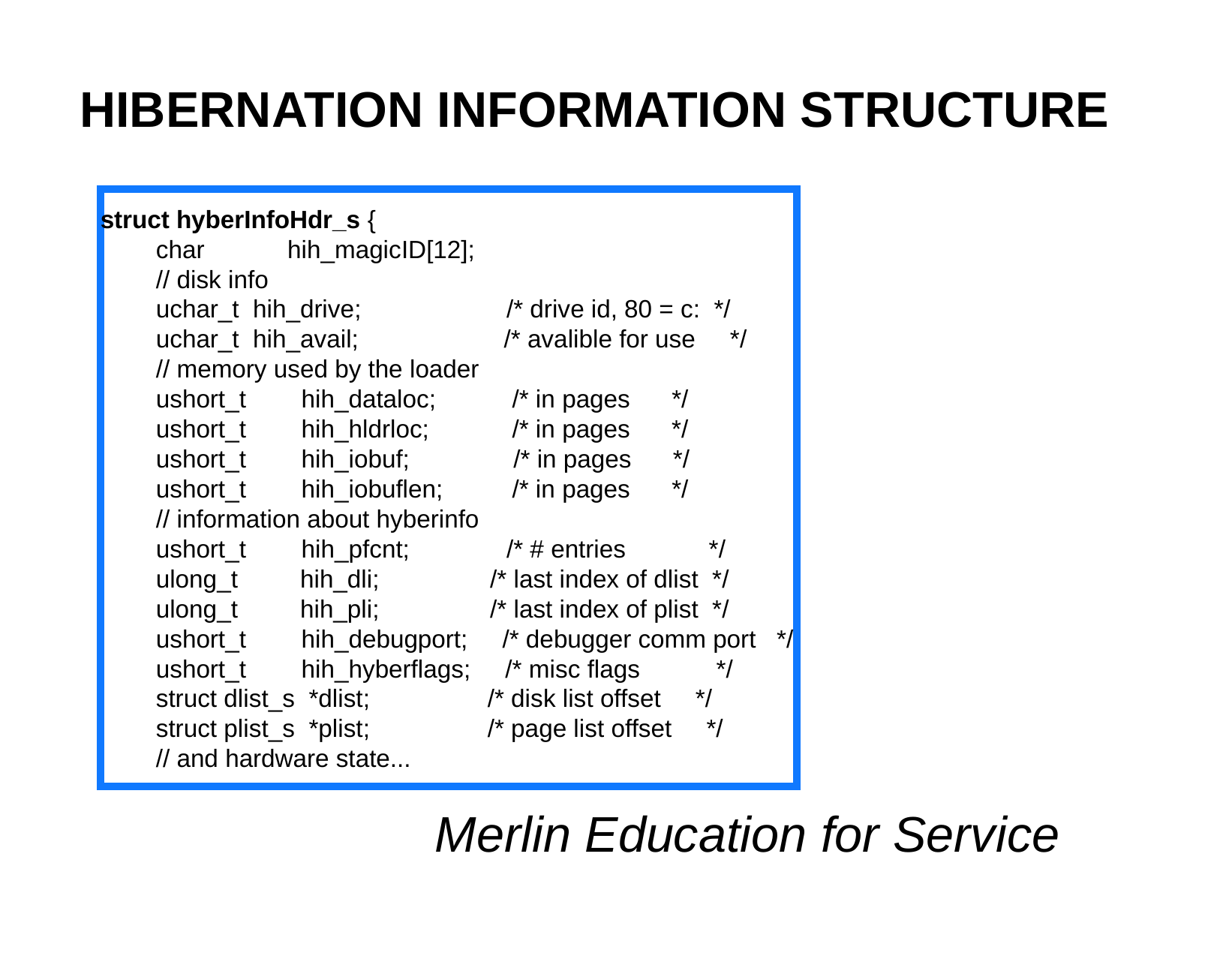

HIBERNATION INFORMATION STRUCTURE
struct hyberInfoHdr_s {
        char            hih_magicID[12];
        // disk info
        uchar_t  hih_drive;                     /* drive id, 80 = c:  */
        uchar_t  hih_avail;                     /* avalible for use     */
        // memory used by the loader
        ushort_t        hih_dataloc;           /* in pages      */
        ushort_t        hih_hldrloc;            /* in pages      */
        ushort_t        hih_iobuf;               /* in pages      */
        ushort_t        hih_iobuflen;          /* in pages      */
        // information about hyberinfo
        ushort_t        hih_pfcnt;              /* # entries            */
        ulong_t         hih_dli;                /* last index of dlist  */
        ulong_t         hih_pli;                /* last index of plist  */
        ushort_t        hih_debugport;     /* debugger comm port   */
        ushort_t        hih_hyberflags;     /* misc flags           */
        struct dlist_s  *dlist;                 /* disk list offset     */
        struct plist_s  *plist;                 /* page list offset     */
        // and hardware state...
Merlin Education for Service